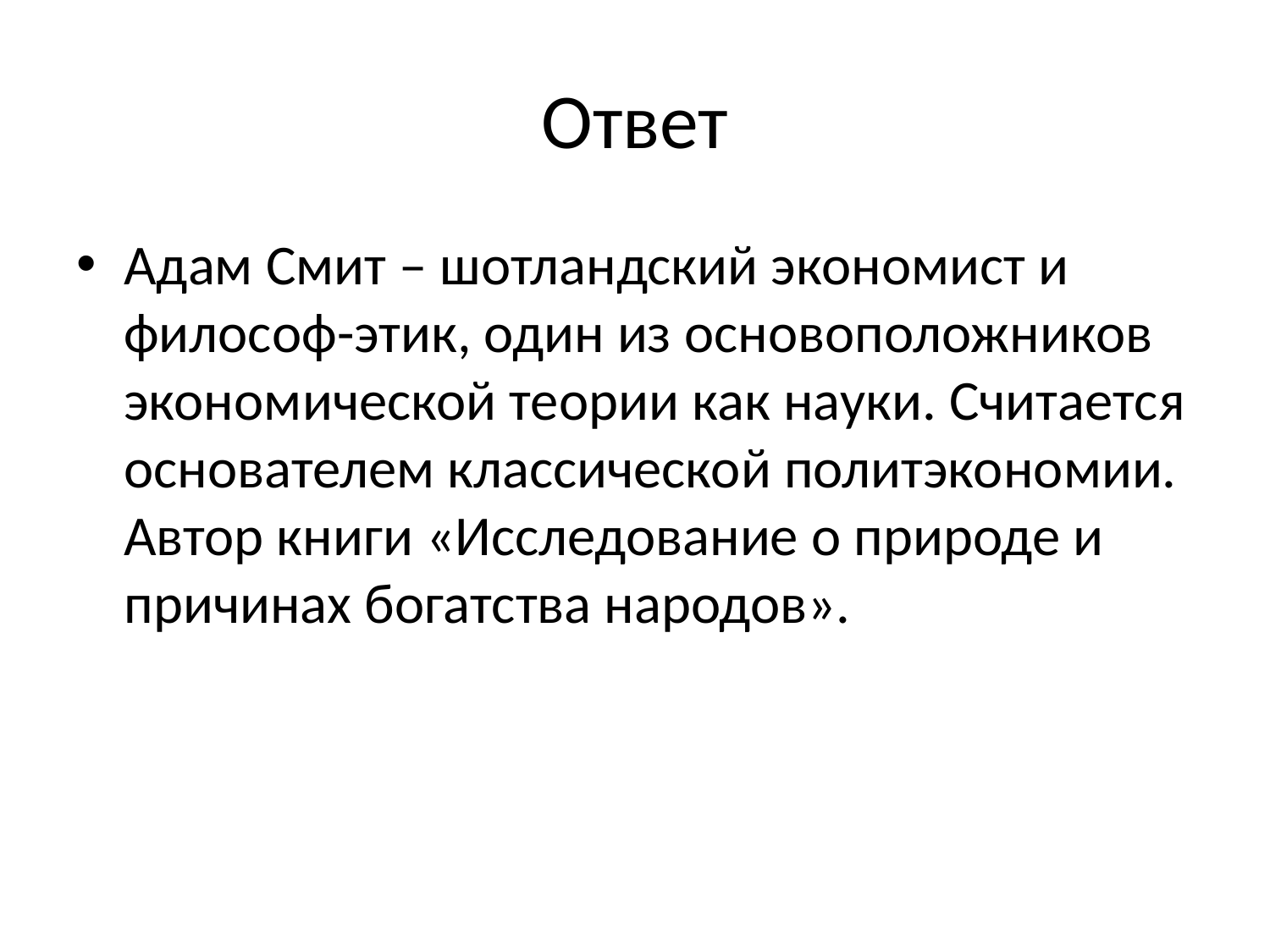

# Ответ
Адам Смит – шотландский экономист и философ-этик, один из основоположников экономической теории как науки. Считается основателем классической политэкономии. Автор книги «Исследование о природе и причинах богатства народов».